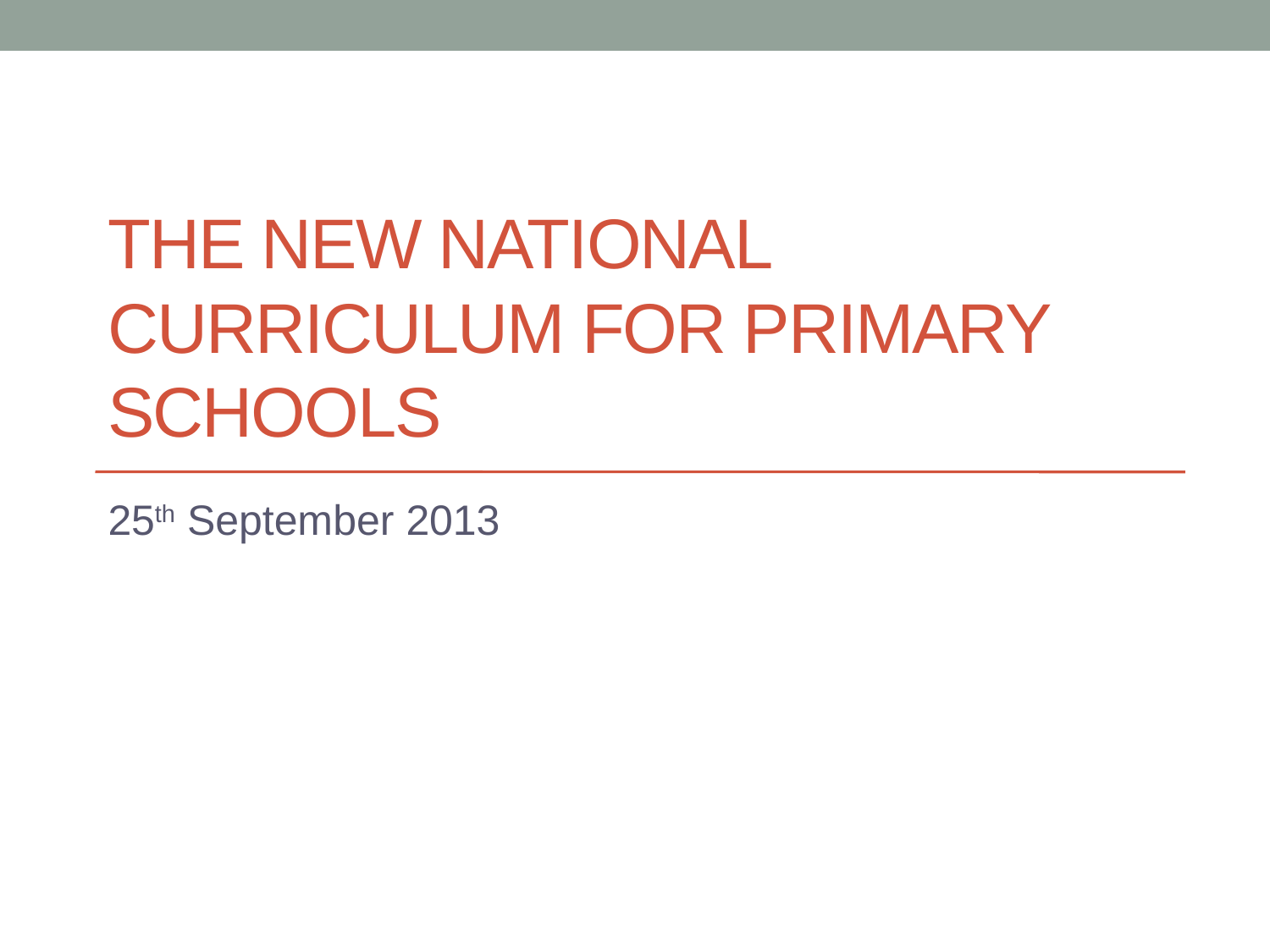

# The new National Curriculum for primary schools
25th September 2013